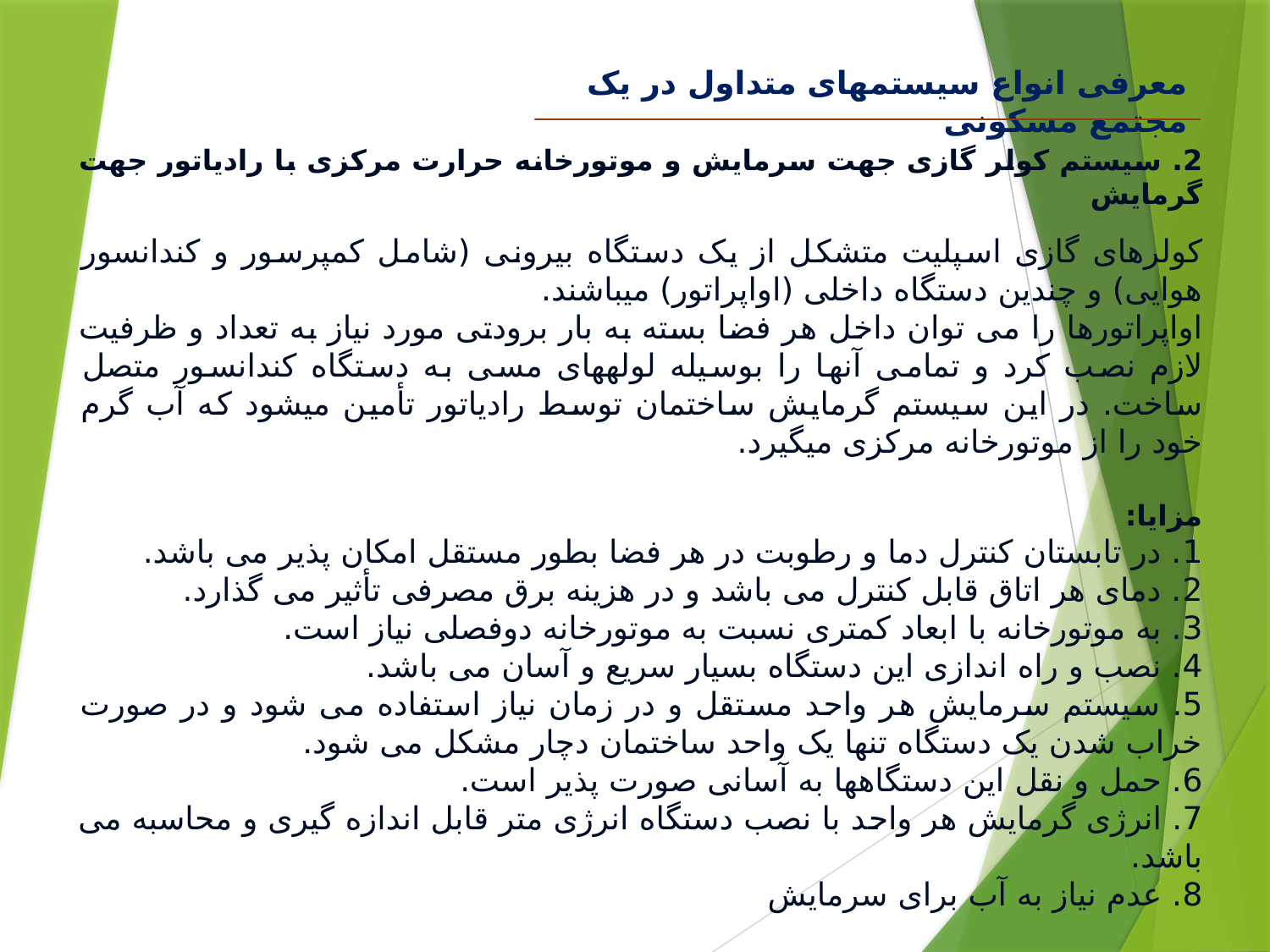

معرفی انواع سیستم‏های متداول در یک مجتمع مسکونی
2. سیستم کولر گازی جهت سرمایش و موتورخانه حرارت مرکزی با رادیاتور جهت گرمایش

کولرهای گازی اسپلیت متشکل از یک دستگاه بیرونی (شامل کمپرسور و کندانسور هوایی) و چندین دستگاه داخلی (اواپراتور) می‏باشند.
اواپراتورها را می توان داخل هر فضا بسته به بار برودتی مورد نیاز به تعداد و ظرفیت لازم نصب کرد و تمامی آنها را بوسیله لوله‏های مسی به دستگاه کندانسور متصل ساخت. در این سیستم گرمایش ساختمان توسط رادیاتور تأمین می‏شود که آب گرم خود را از موتورخانه مرکزی می‏گیرد.

مزایا:
1. در تابستان کنترل دما و رطوبت در هر فضا بطور مستقل امکان پذیر می باشد.
2. دمای هر اتاق قابل کنترل می باشد و در هزینه برق مصرفی تأثیر می گذارد.
3. به موتورخانه با ابعاد کمتری نسبت به موتورخانه دوفصلی نیاز است.
4. نصب و راه اندازی این دستگاه بسیار سریع و آسان می باشد.
5. سیستم سرمایش هر واحد مستقل و در زمان نیاز استفاده می شود و در صورت خراب شدن یک دستگاه تنها یک واحد ساختمان دچار مشکل می شود.
6. حمل و نقل این دستگاهها به آسانی صورت پذیر است.
7. انرژی گرمایش هر واحد با نصب دستگاه انرژی متر قابل اندازه گیری و محاسبه می باشد.
8. عدم نیاز به آب برای سرمایش